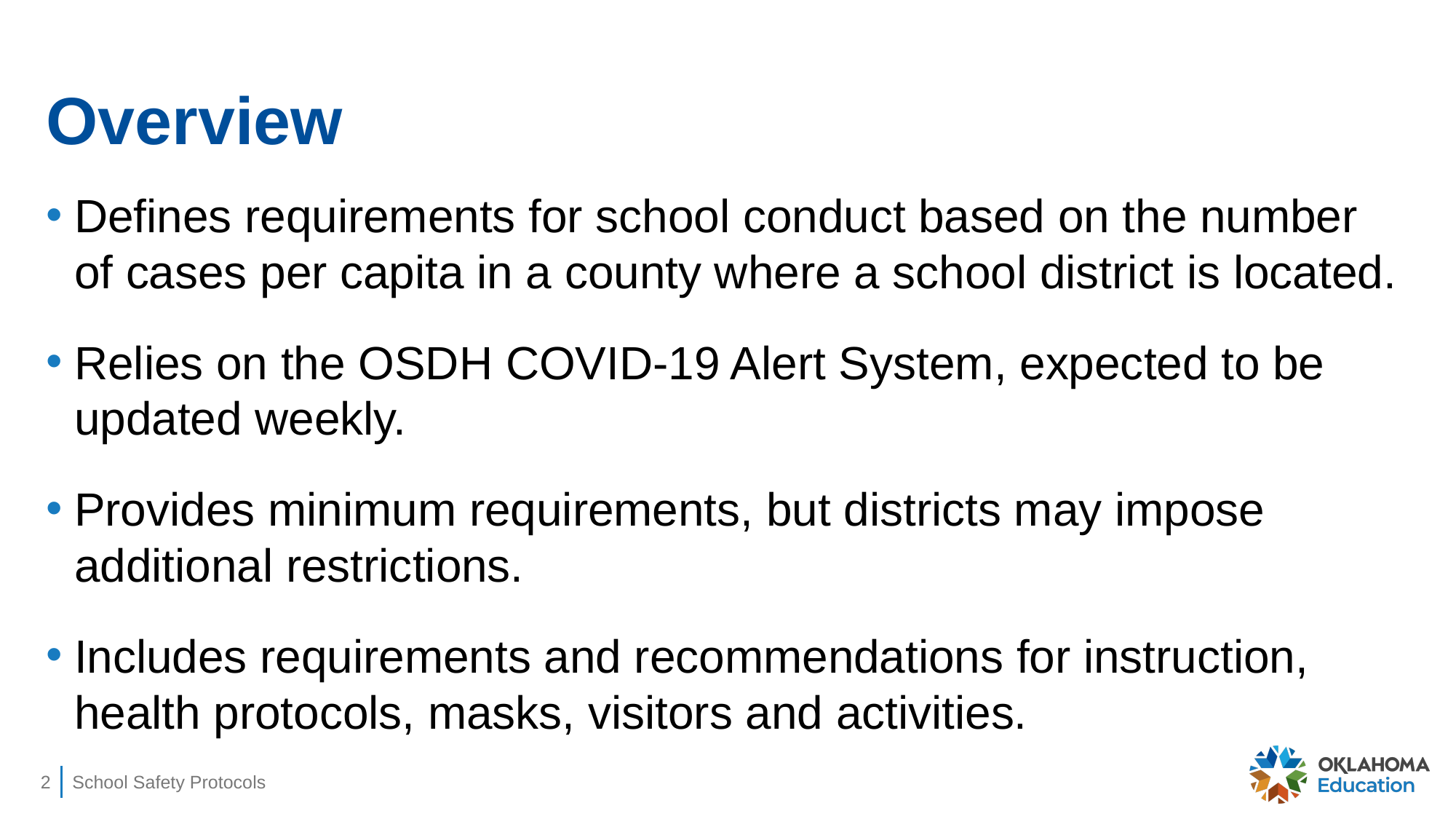

# Overview
Defines requirements for school conduct based on the number of cases per capita in a county where a school district is located.
Relies on the OSDH COVID-19 Alert System, expected to be updated weekly.
Provides minimum requirements, but districts may impose additional restrictions.
Includes requirements and recommendations for instruction, health protocols, masks, visitors and activities.

2
School Safety Protocols